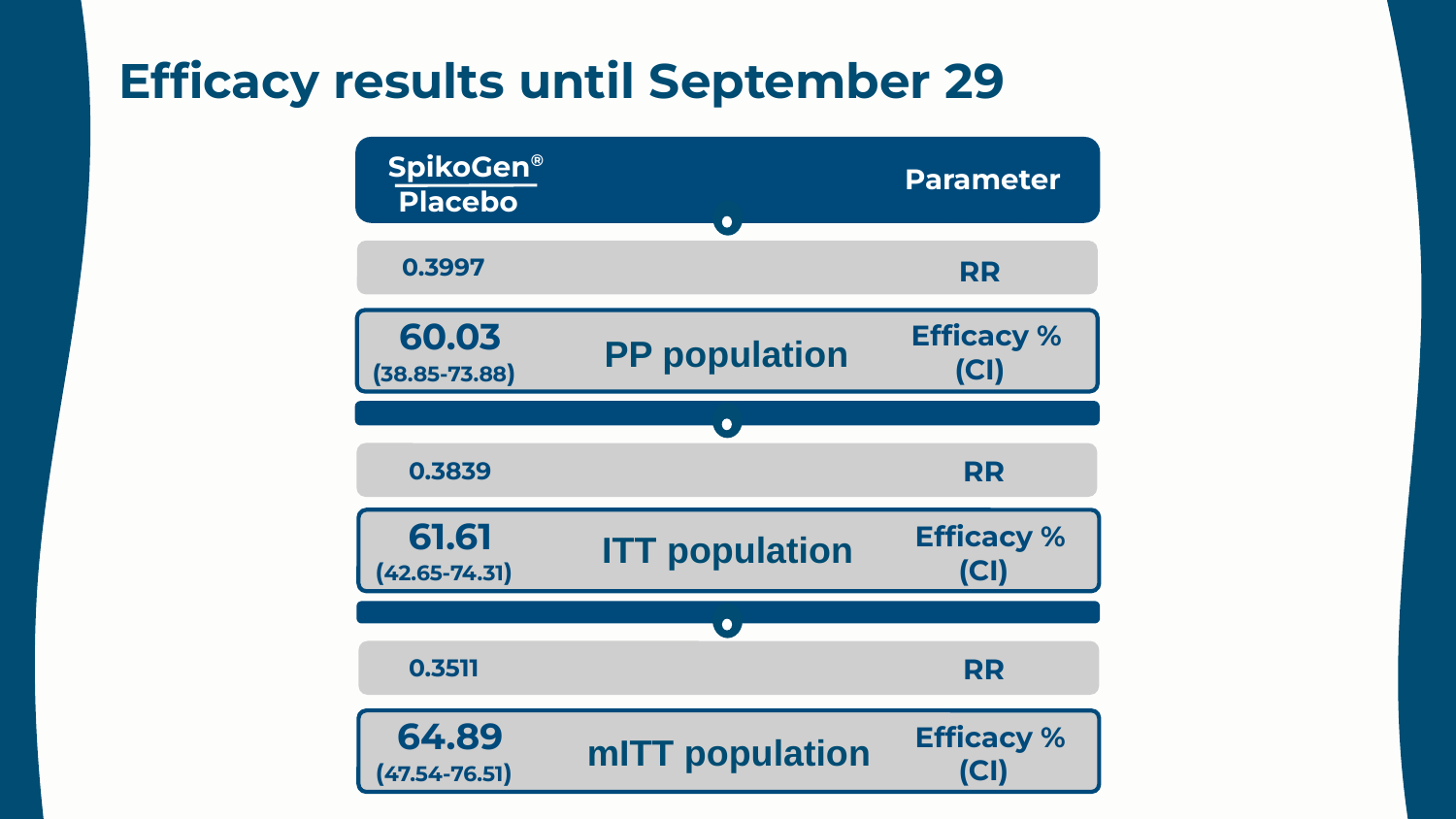

# Efficacy results until September 29
SpikoGen®

Placebo
Parameter
0.3997
RR
60.03
(38.85-73.88)
Efficacy %
(CI)
PP population
RR
0.3839
61.61
(42.65-74.31)
Efficacy %
(CI)
ITT population
RR
0.3511

64.89
(47.54-76.51)
Efficacy %
(CI)

mITT population
Parameter
26